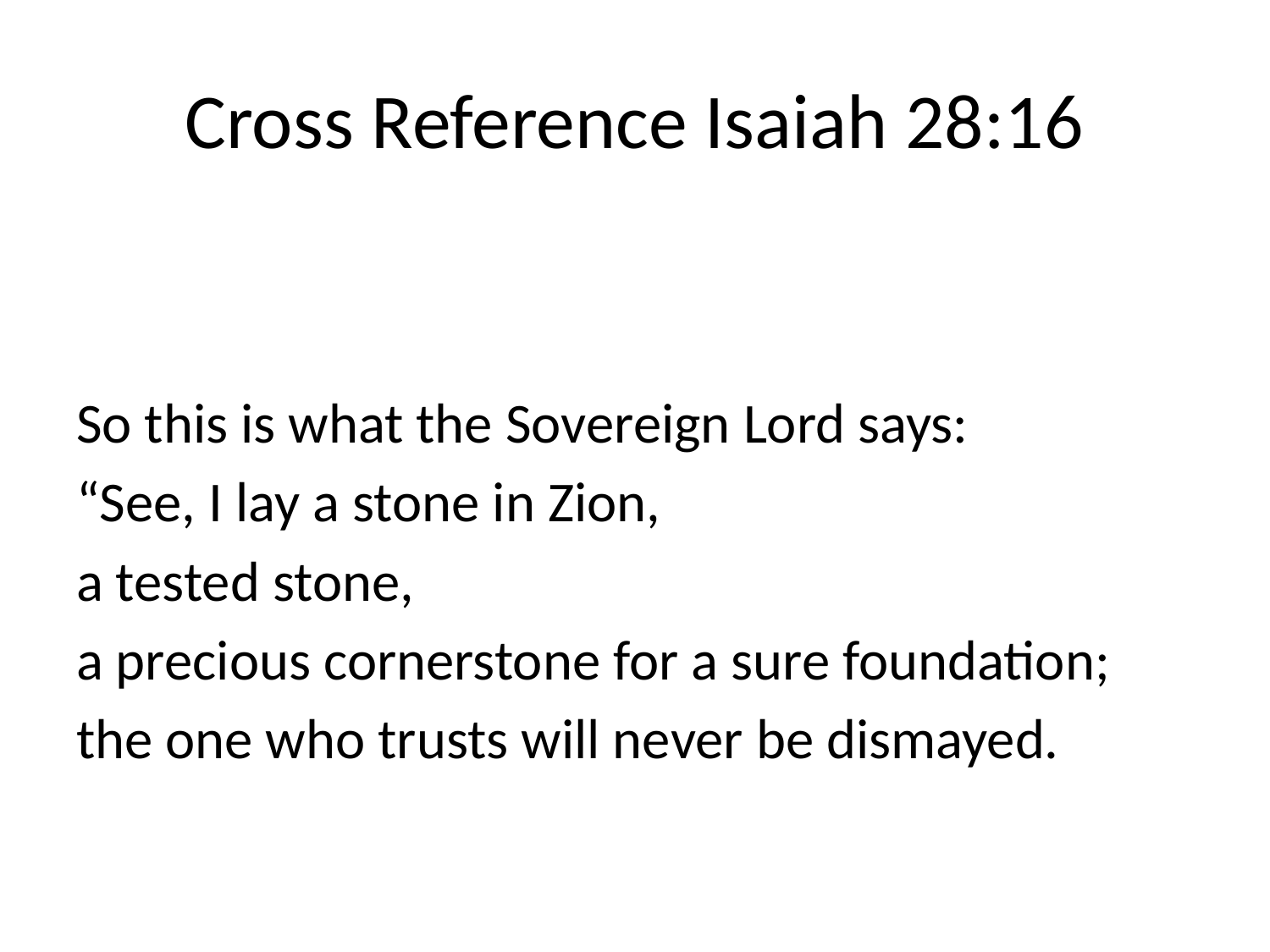

# Cross Reference Isaiah 28:16

So this is what the Sovereign Lord says:
“See, I lay a stone in Zion,
a tested stone,
a precious cornerstone for a sure foundation;
the one who trusts will never be dismayed.